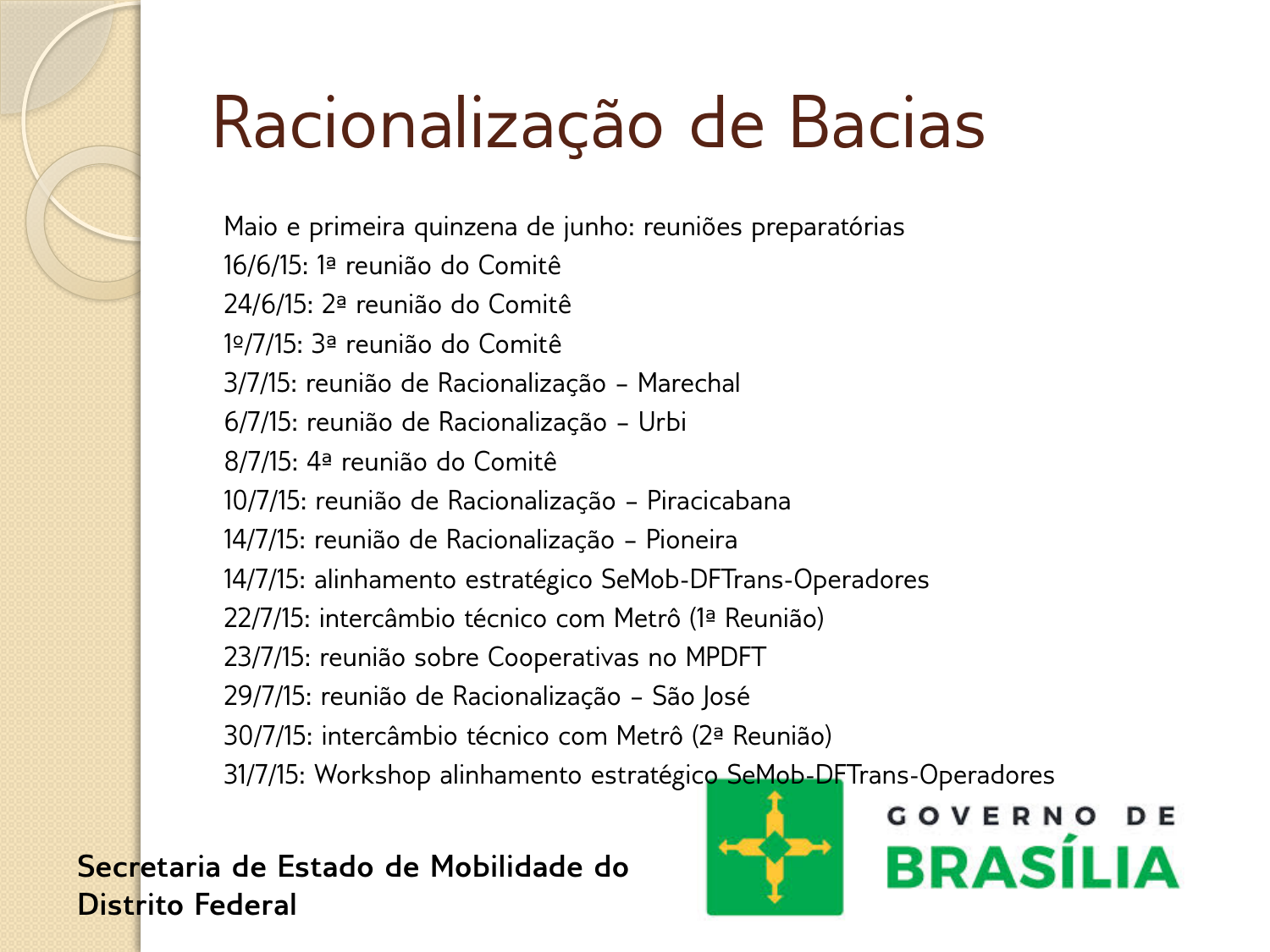

# Racionalização de Bacias
Maio e primeira quinzena de junho: reuniões preparatórias
16/6/15: 1ª reunião do Comitê
24/6/15: 2ª reunião do Comitê
1º/7/15: 3ª reunião do Comitê
3/7/15: reunião de Racionalização – Marechal
6/7/15: reunião de Racionalização – Urbi
8/7/15: 4ª reunião do Comitê
10/7/15: reunião de Racionalização – Piracicabana
14/7/15: reunião de Racionalização – Pioneira
14/7/15: alinhamento estratégico SeMob-DFTrans-Operadores
22/7/15: intercâmbio técnico com Metrô (1ª Reunião)
23/7/15: reunião sobre Cooperativas no MPDFT
29/7/15: reunião de Racionalização – São José
30/7/15: intercâmbio técnico com Metrô (2ª Reunião)
31/7/15: Workshop alinhamento estratégico SeMob-DFTrans-Operadores